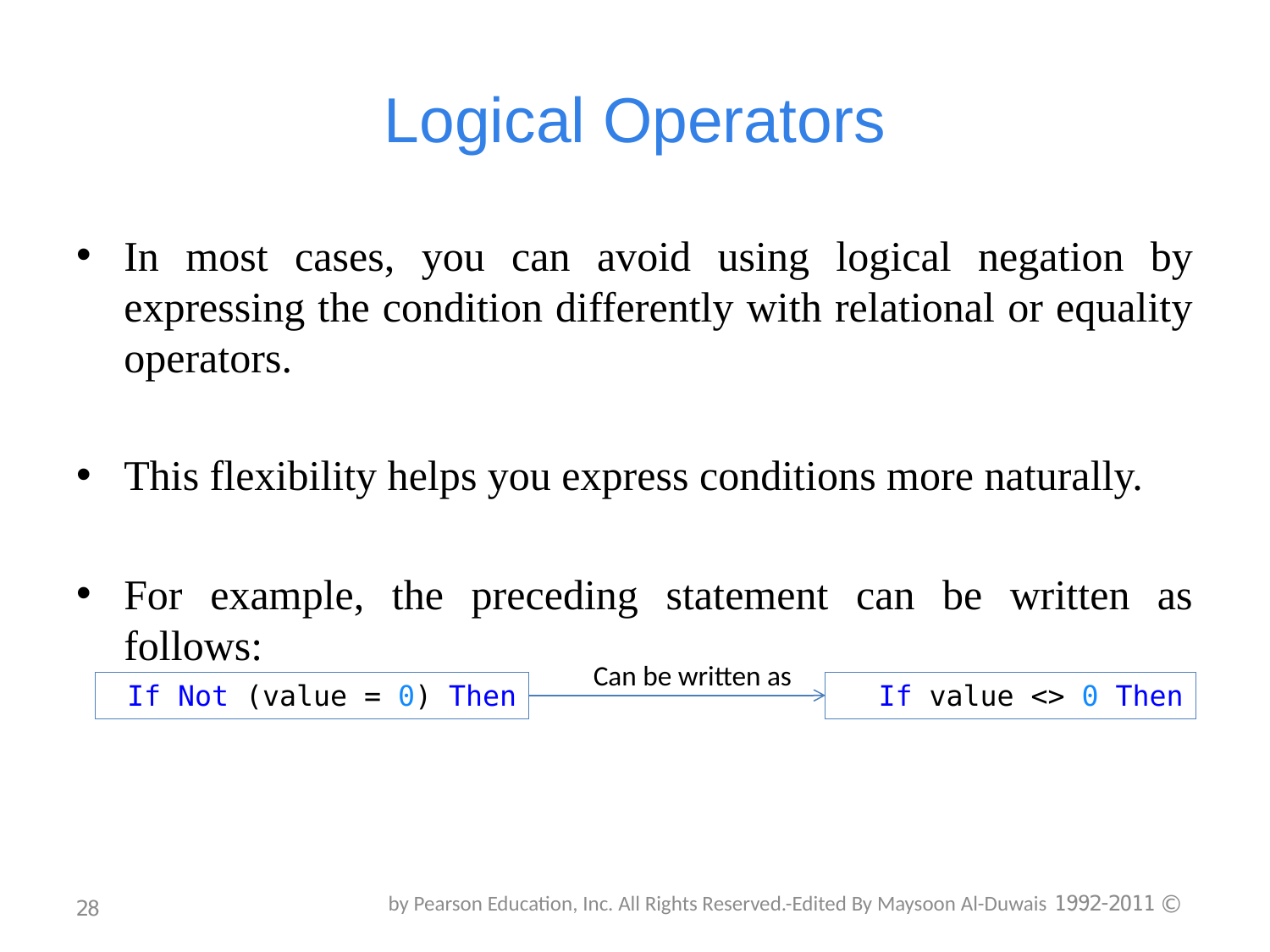

# Logical Operators
In most cases, you can avoid using logical negation by expressing the condition differently with relational or equality operators.

This flexibility helps you express conditions more naturally.

For example, the preceding statement can be written as follows:

Can be written as
If Not (value = 0) Then
If value <> 0 Then
28
© 1992-2011 by Pearson Education, Inc. All Rights Reserved.-Edited By Maysoon Al-Duwais